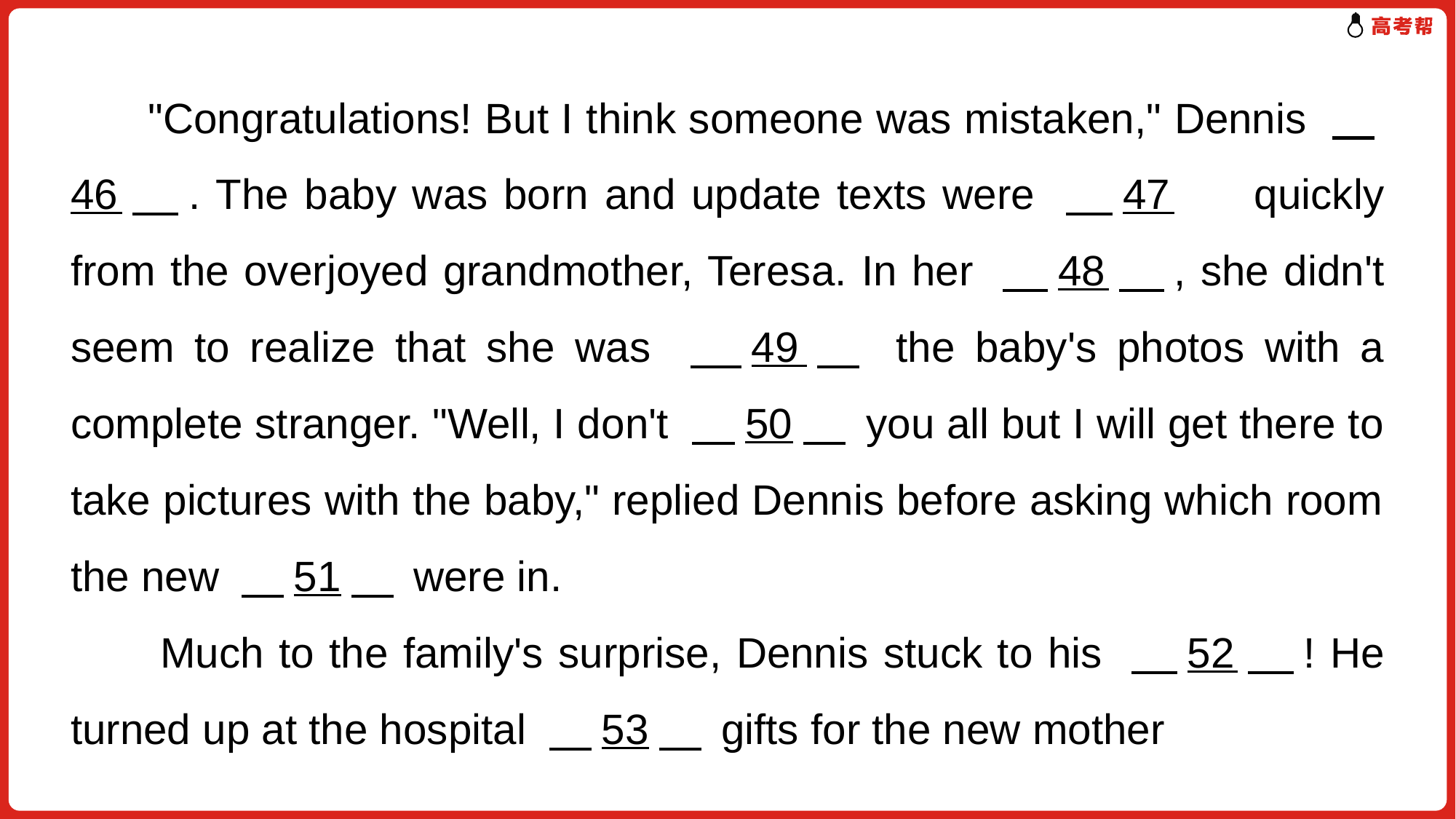

"Congratulations! But I think someone was mistaken," Dennis 　46　. The baby was born and update texts were 　47　 quickly from the overjoyed grandmother, Teresa. In her 　48　, she didn't seem to realize that she was 　49　 the baby's photos with a complete stranger. "Well, I don't 　50　 you all but I will get there to take pictures with the baby," replied Dennis before asking which room the new 　51　 were in.
      Much to the family's surprise, Dennis stuck to his 　52　! He turned up at the hospital 　53　 gifts for the new mother